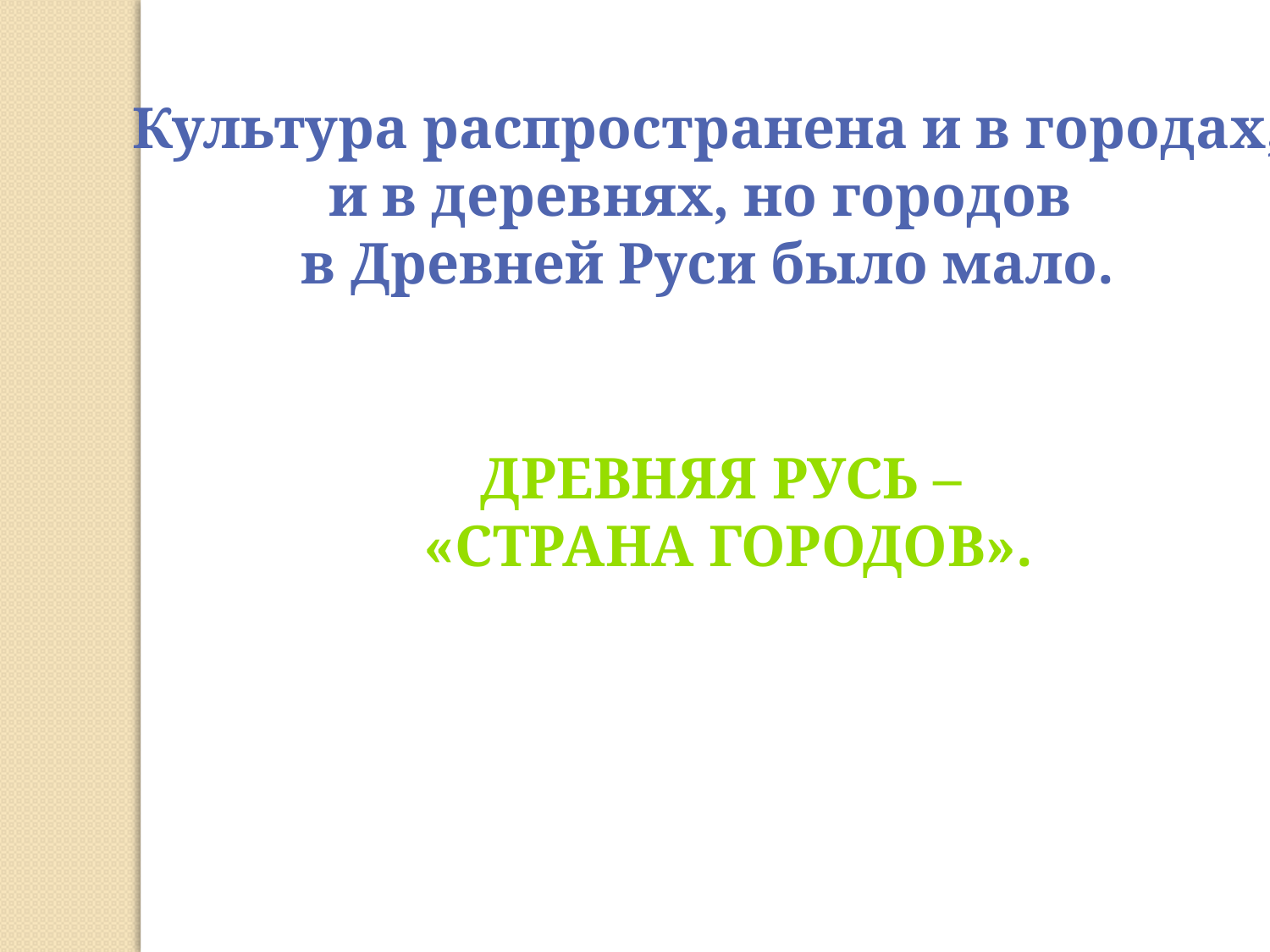

Культура распространена и в городах,
и в деревнях, но городов
в Древней Руси было мало.
Древняя Русь –
«страна Городов».